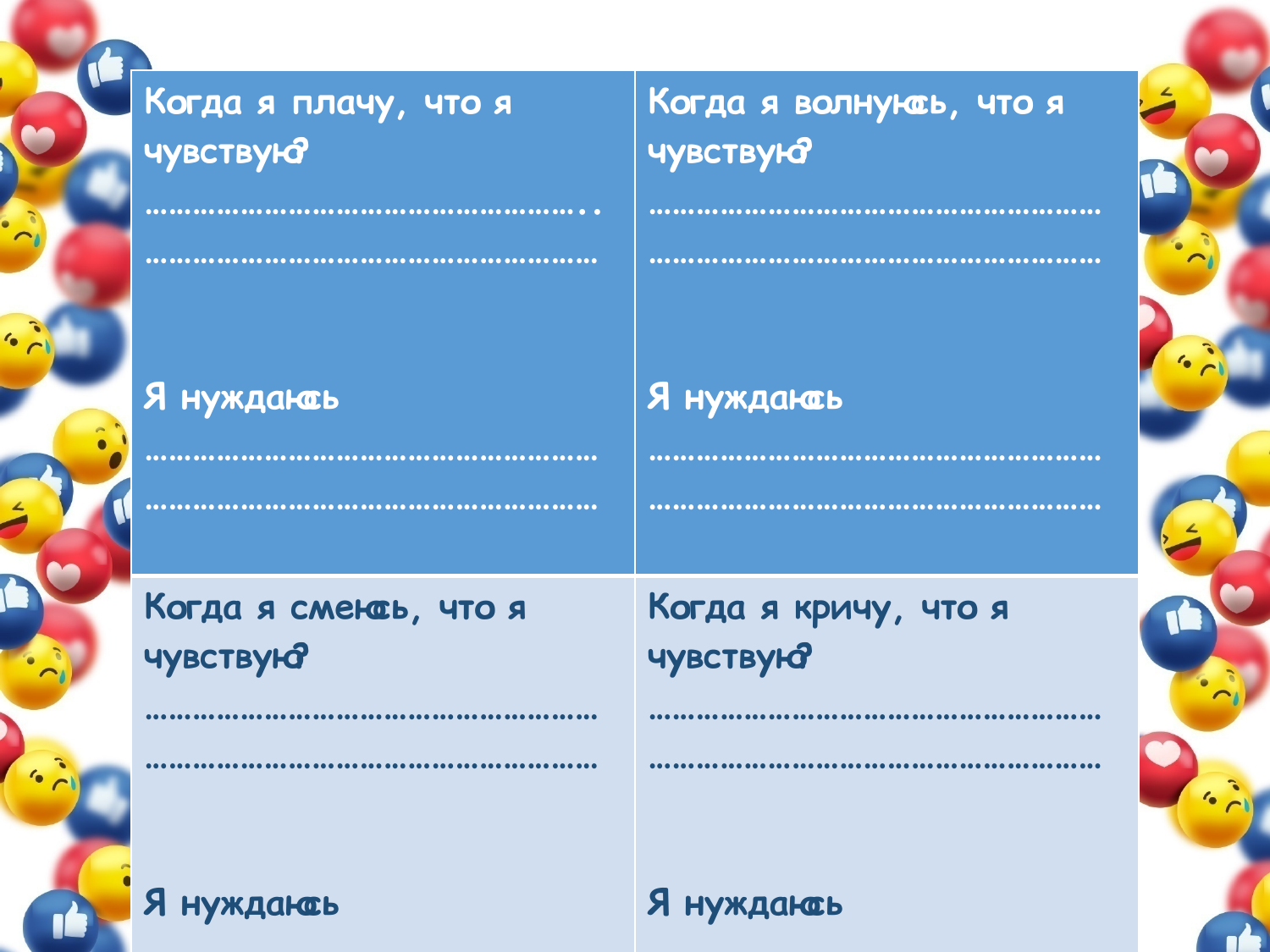

| Когда я плачу, что я чувствую? ……………………………………………….. ………………………………………………… Я нуждаюсь ………………………………………………… ………………………………………………… | Когда я волнуюсь, что я чувствую? ………………………………………………… ………………………………………………… Я нуждаюсь ………………………………………………… ………………………………………………… |
| --- | --- |
| Когда я смеюсь, что я чувствую? ………………………………………………… ………………………………………………… Я нуждаюсь ………………………………………………… ………………………………………………… | Когда я кричу, что я чувствую? ………………………………………………… ………………………………………………… Я нуждаюсь ………………………………………………… ………………………………………………… |